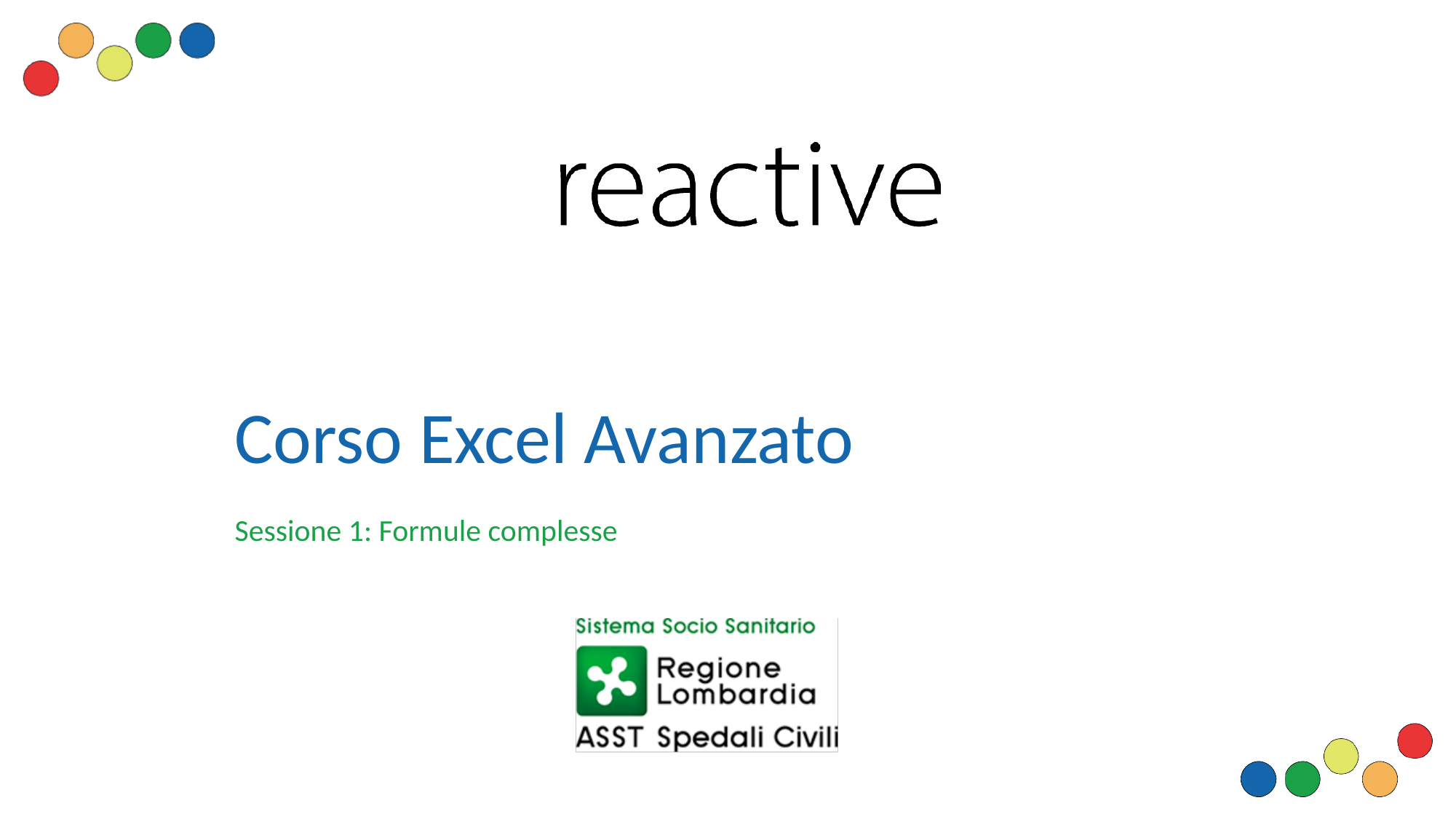

# Corso Excel Avanzato
Sessione 1: Formule complesse